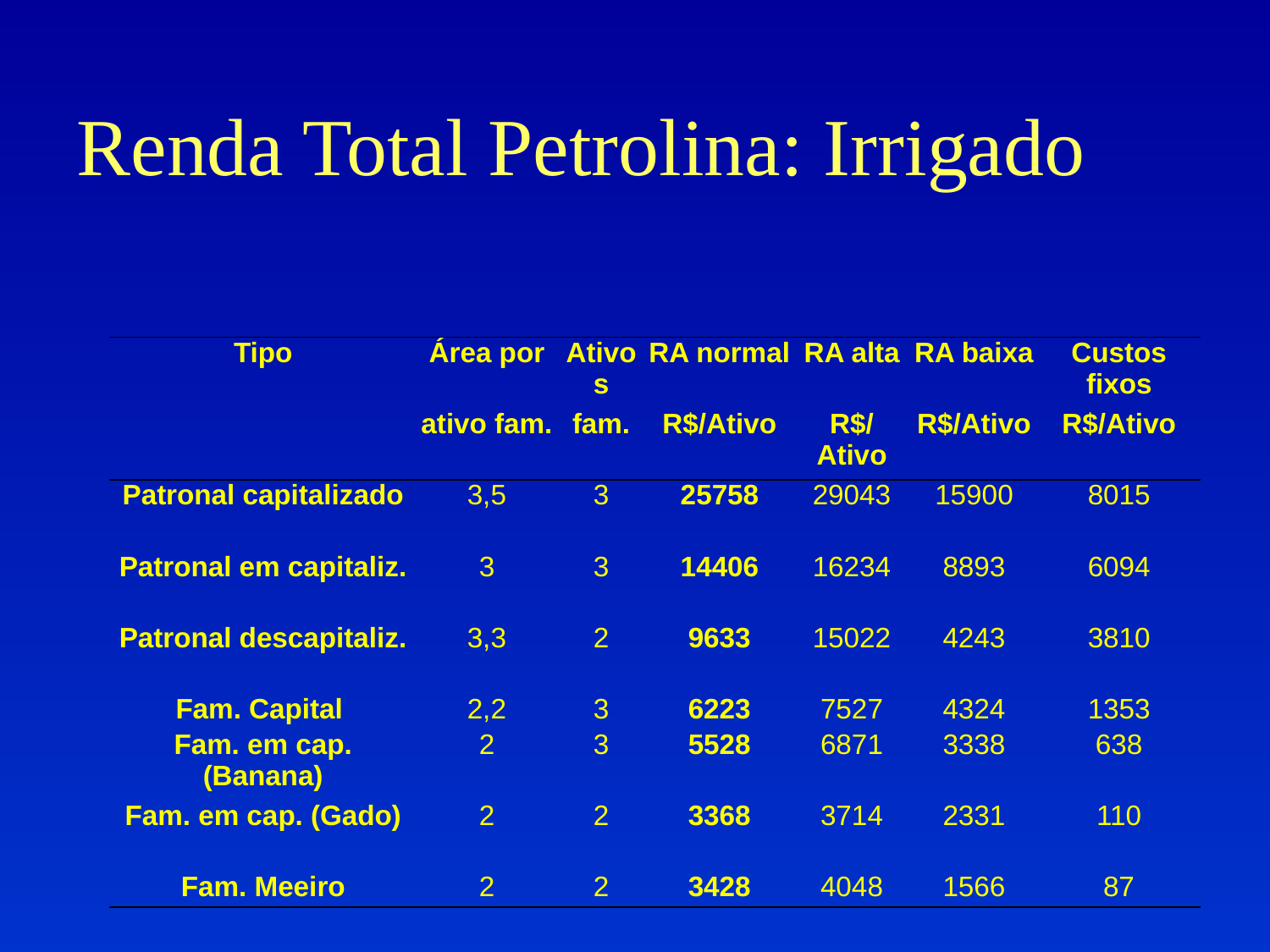

# Renda Total Petrolina: Irrigado
| Tipo | Área por | Ativos | RA normal | RA alta | RA baixa | Custos fixos |
| --- | --- | --- | --- | --- | --- | --- |
|  | ativo fam. | fam. | R$/Ativo | R$/Ativo | R$/Ativo | R$/Ativo |
| Patronal capitalizado | 3,5 | 3 | 25758 | 29043 | 15900 | 8015 |
| Patronal em capitaliz. | 3 | 3 | 14406 | 16234 | 8893 | 6094 |
| Patronal descapitaliz. | 3,3 | 2 | 9633 | 15022 | 4243 | 3810 |
| Fam. Capital | 2,2 | 3 | 6223 | 7527 | 4324 | 1353 |
| Fam. em cap. (Banana) | 2 | 3 | 5528 | 6871 | 3338 | 638 |
| Fam. em cap. (Gado) | 2 | 2 | 3368 | 3714 | 2331 | 110 |
| Fam. Meeiro | 2 | 2 | 3428 | 4048 | 1566 | 87 |